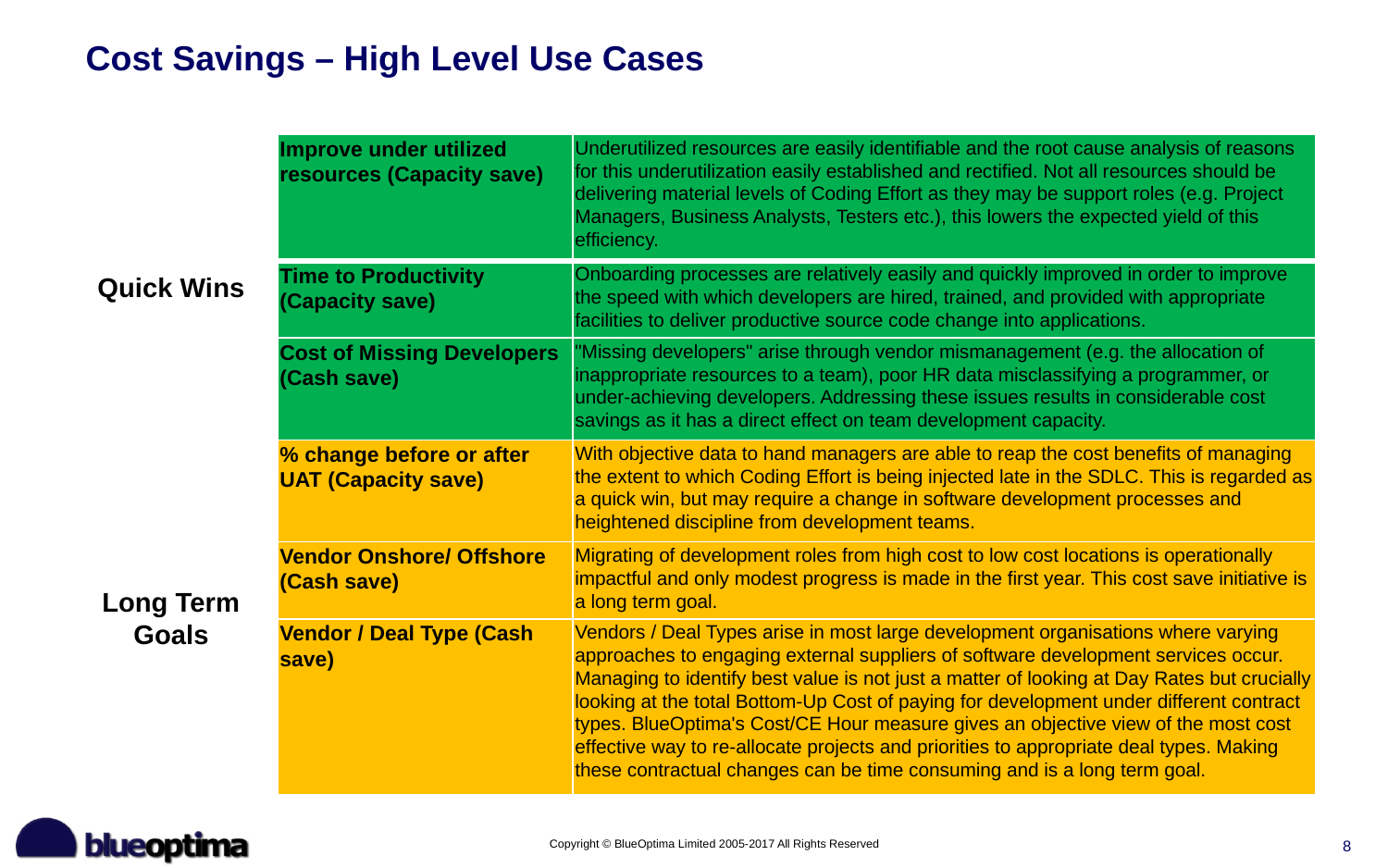

# Cost Savings – High Level Use Cases
| Quick Wins | Improve under utilized resources (Capacity save) | Underutilized resources are easily identifiable and the root cause analysis of reasons for this underutilization easily established and rectified. Not all resources should be delivering material levels of Coding Effort as they may be support roles (e.g. Project Managers, Business Analysts, Testers etc.), this lowers the expected yield of this efficiency. |
| --- | --- | --- |
|  | Time to Productivity (Capacity save) | Onboarding processes are relatively easily and quickly improved in order to improve the speed with which developers are hired, trained, and provided with appropriate facilities to deliver productive source code change into applications. |
|  | Cost of Missing Developers (Cash save) | "Missing developers" arise through vendor mismanagement (e.g. the allocation of inappropriate resources to a team), poor HR data misclassifying a programmer, or under-achieving developers. Addressing these issues results in considerable cost savings as it has a direct effect on team development capacity. |
| Long Term Goals | % change before or after UAT (Capacity save) | With objective data to hand managers are able to reap the cost benefits of managing the extent to which Coding Effort is being injected late in the SDLC. This is regarded as a quick win, but may require a change in software development processes and heightened discipline from development teams. |
|  | Vendor Onshore/ Offshore (Cash save) | Migrating of development roles from high cost to low cost locations is operationally impactful and only modest progress is made in the first year. This cost save initiative is a long term goal. |
|  | Vendor / Deal Type (Cash save) | Vendors / Deal Types arise in most large development organisations where varying approaches to engaging external suppliers of software development services occur. Managing to identify best value is not just a matter of looking at Day Rates but crucially looking at the total Bottom-Up Cost of paying for development under different contract types. BlueOptima's Cost/CE Hour measure gives an objective view of the most cost effective way to re-allocate projects and priorities to appropriate deal types. Making these contractual changes can be time consuming and is a long term goal. |